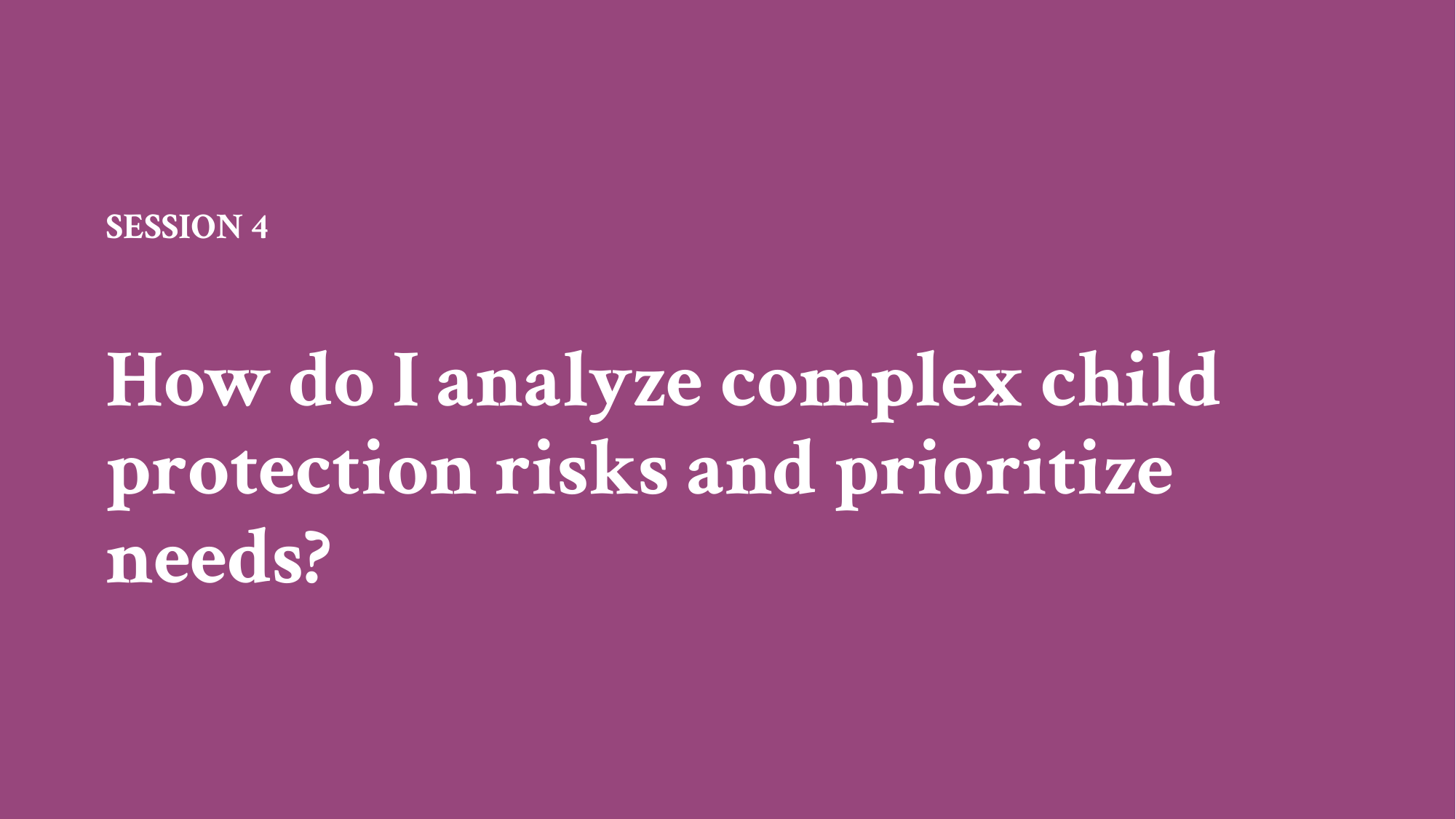

# SESSION 4 How do I analyze complex child protection risks and prioritize needs?